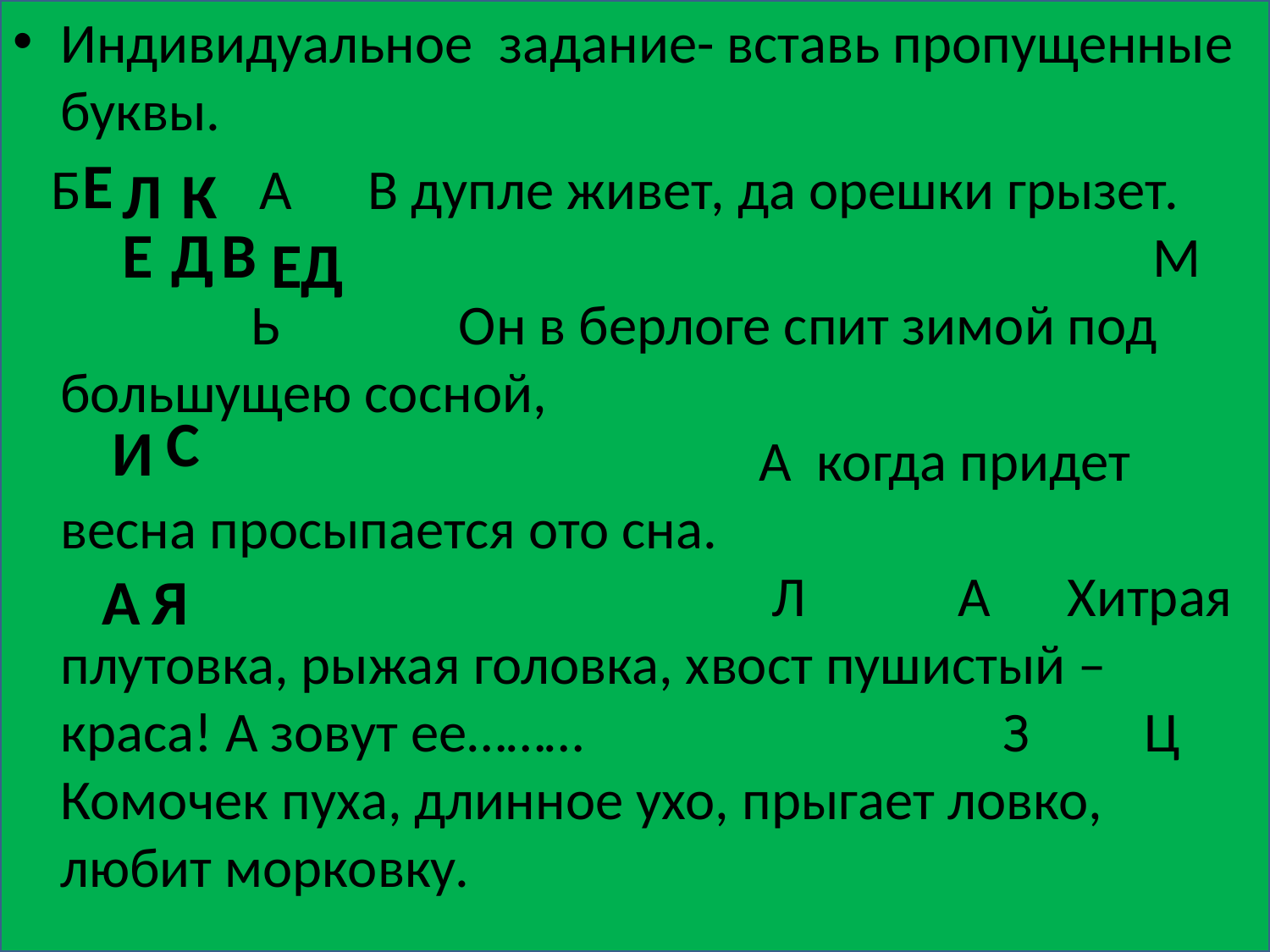

Индивидуальное  задание- вставь пропущенные буквы.
   Б              А      В дупле живет, да орешки грызет.                                                                                             М                    Ь              Он в берлоге спит зимой под большущею сосной,                                                                                                               А  когда придет весна просыпается ото сна.                                                                                                   Л            А      Хитрая плутовка, рыжая головка, хвост пушистый –краса! А зовут ее………                                 З         Ц       Комочек пуха, длинное ухо, прыгает ловко, любит морковку.

Е
Л
К
Е
Д
В
Е
Д
С
И
А
Я